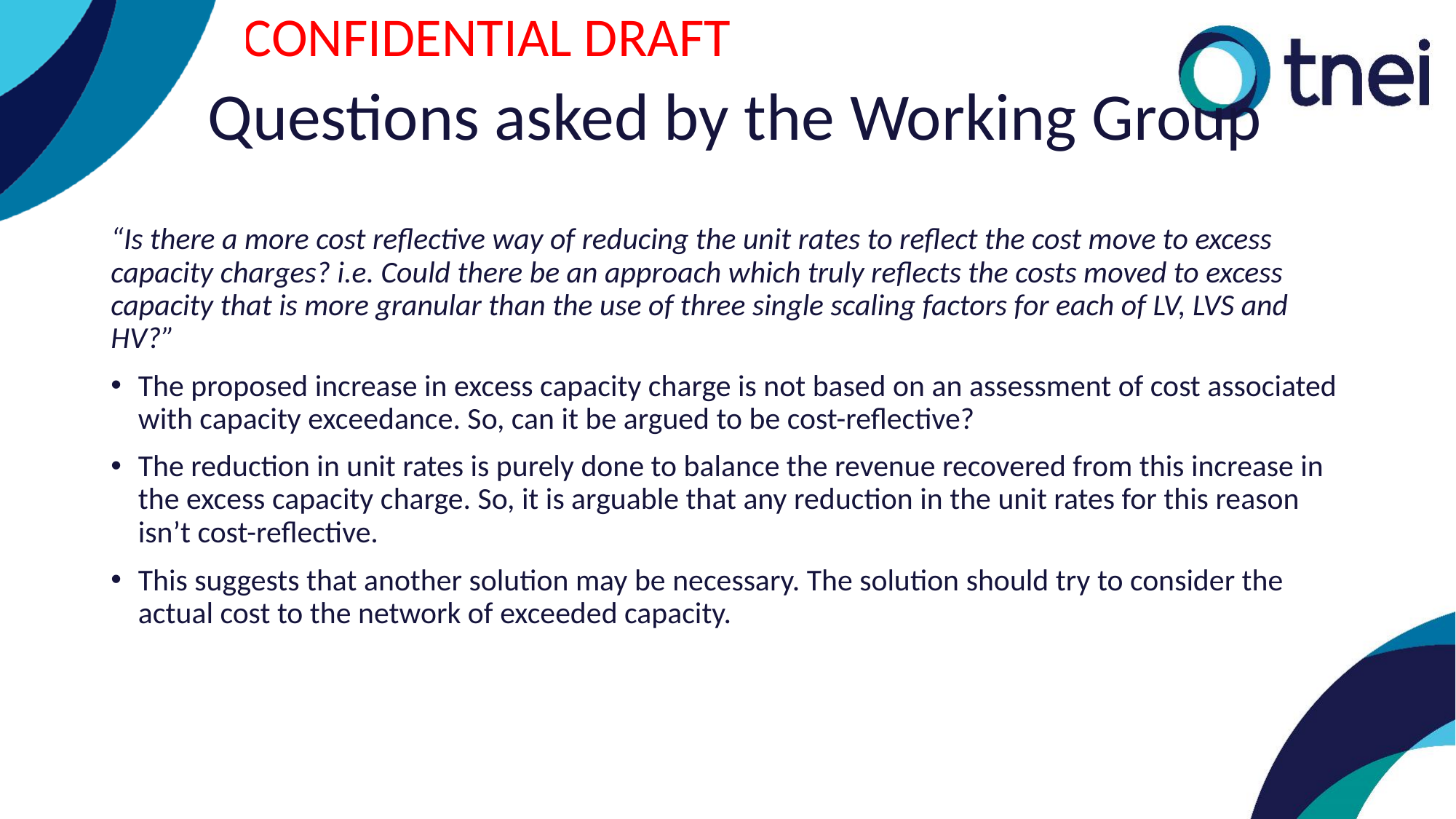

# Questions asked by the Working Group
“Is there a more cost reflective way of reducing the unit rates to reflect the cost move to excess capacity charges? i.e. Could there be an approach which truly reflects the costs moved to excess capacity that is more granular than the use of three single scaling factors for each of LV, LVS and HV?”
The proposed increase in excess capacity charge is not based on an assessment of cost associated with capacity exceedance. So, can it be argued to be cost-reflective?
The reduction in unit rates is purely done to balance the revenue recovered from this increase in the excess capacity charge. So, it is arguable that any reduction in the unit rates for this reason isn’t cost-reflective.
This suggests that another solution may be necessary. The solution should try to consider the actual cost to the network of exceeded capacity.